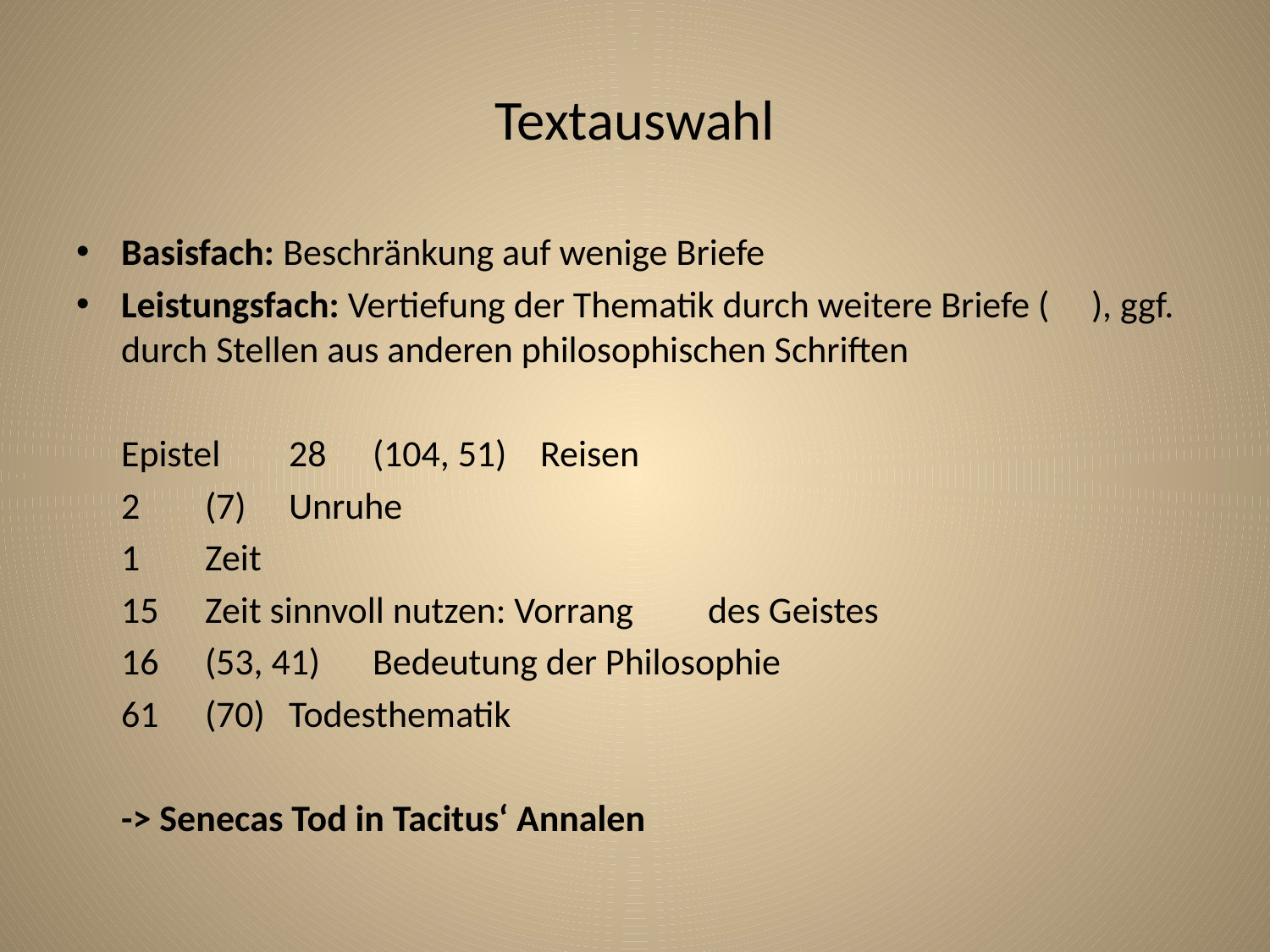

# Textauswahl
Basisfach: Beschränkung auf wenige Briefe
Leistungsfach: Vertiefung der Thematik durch weitere Briefe (     ), ggf. durch Stellen aus anderen philosophischen Schriften

	Epistel 	28 	(104, 51)	Reisen
			2	(7)		Unruhe
			1			Zeit
			15			Zeit sinnvoll nutzen: Vorrang 					des Geistes
			16	(53, 41)		Bedeutung der Philosophie
			61	(70)		Todesthematik

	-> Senecas Tod in Tacitus‘ Annalen